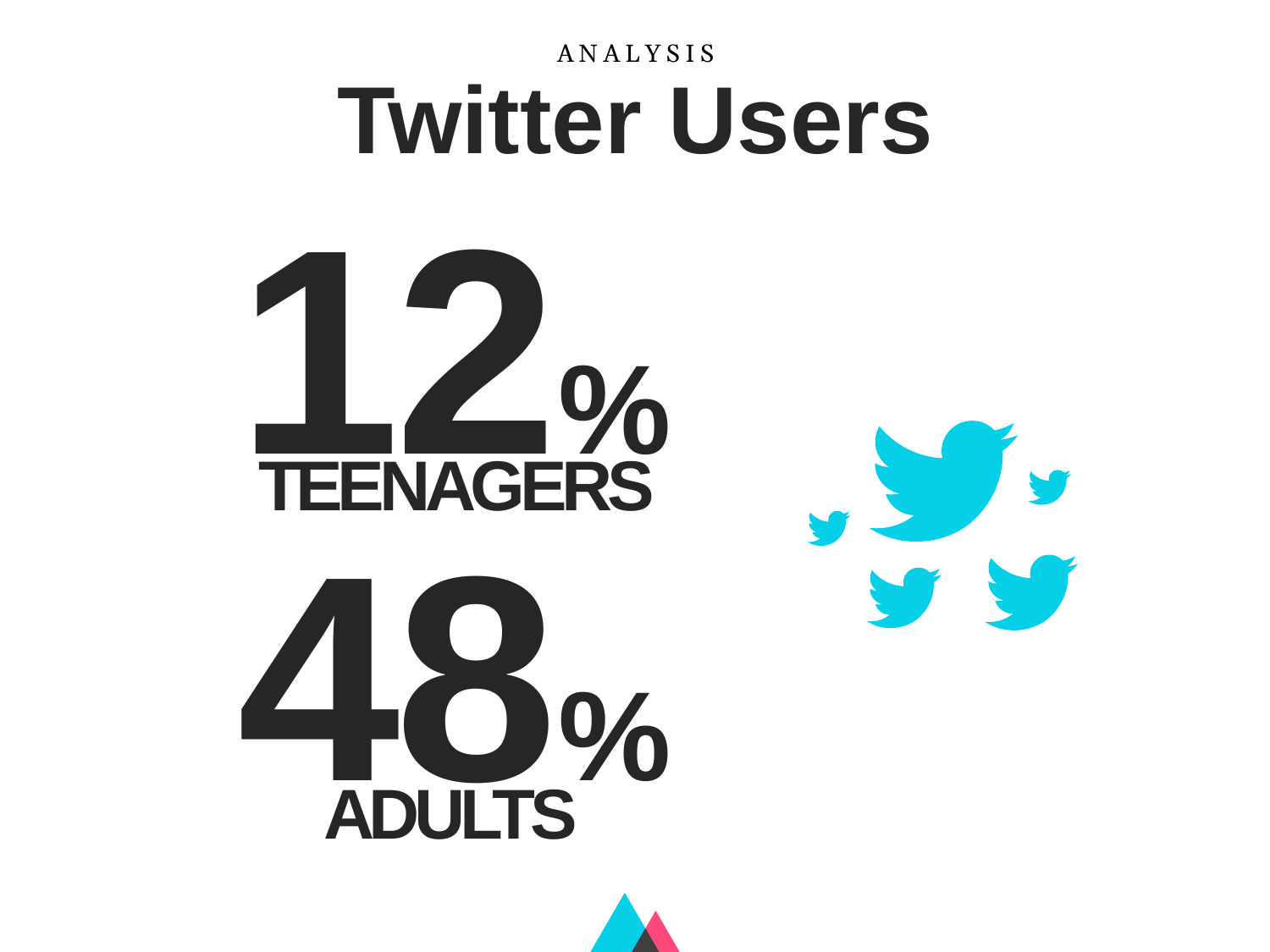

ANALYSIS
Twitter Users
12%

TEENAGERS

48%

ADULTS